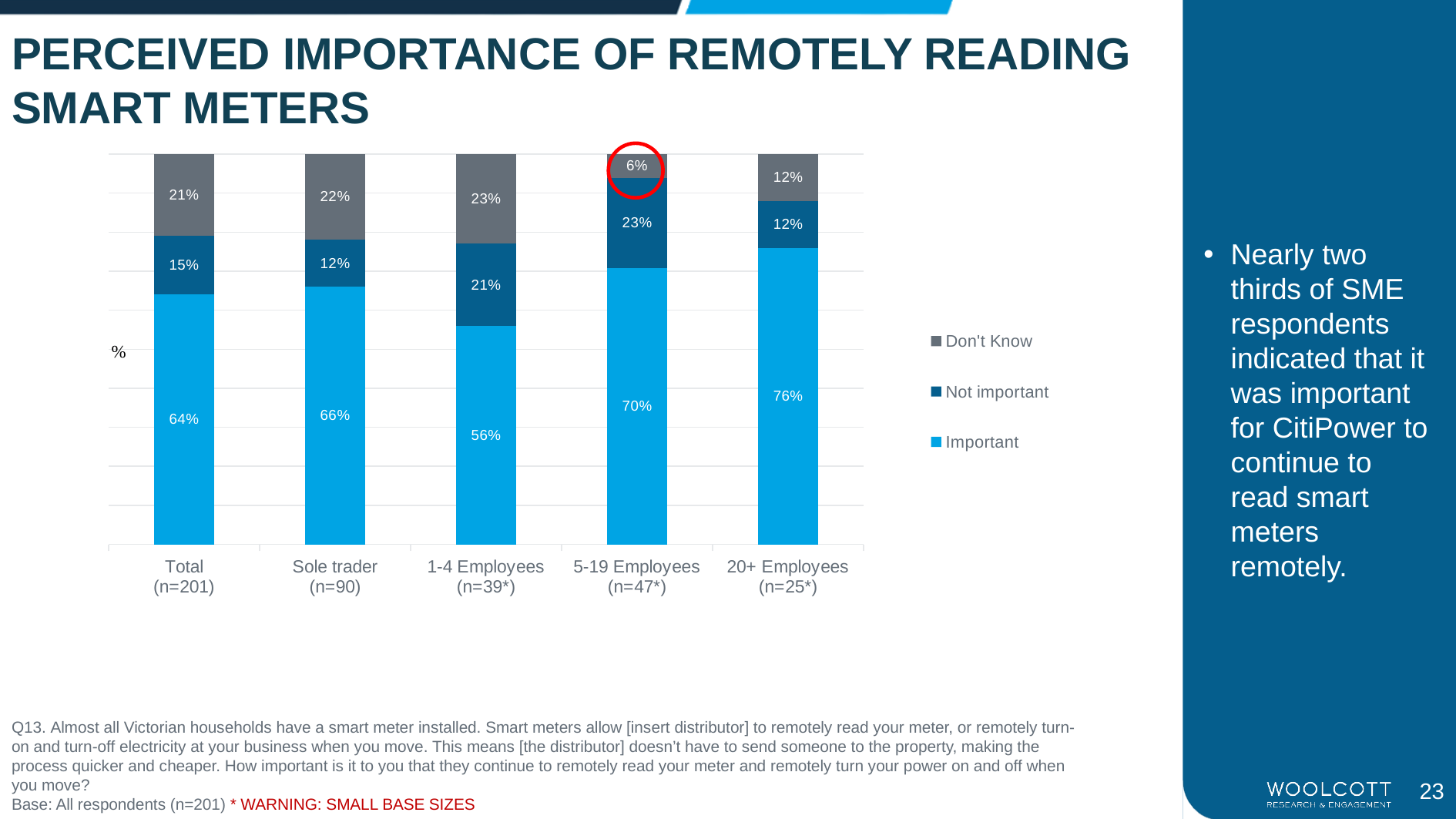

PERCEIVED IMPORTANCE OF REMOTELY READING SMART METERS

### Chart

| Category | Important | Not important | Don't Know |
|---|---|---|---|
| Total
(n=201) | 0.64 | 0.15 | 0.21 |
| Sole trader
(n=90) | 0.66 | 0.12 | 0.22 |
| 1-4 Employees
(n=39*) | 0.56 | 0.21 | 0.23 |
| 5-19 Employees
(n=47*) | 0.7 | 0.23 | 0.06 |
| 20+ Employees
(n=25*) | 0.76 | 0.12 | 0.12 |
Nearly two thirds of SME respondents indicated that it was important for CitiPower to continue to read smart meters remotely.
Q13. Almost all Victorian households have a smart meter installed. Smart meters allow [insert distributor] to remotely read your meter, or remotely turn-on and turn-off electricity at your business when you move. This means [the distributor] doesn’t have to send someone to the property, making the process quicker and cheaper. How important is it to you that they continue to remotely read your meter and remotely turn your power on and off when you move?
Base: All respondents (n=201) * WARNING: SMALL BASE SIZES